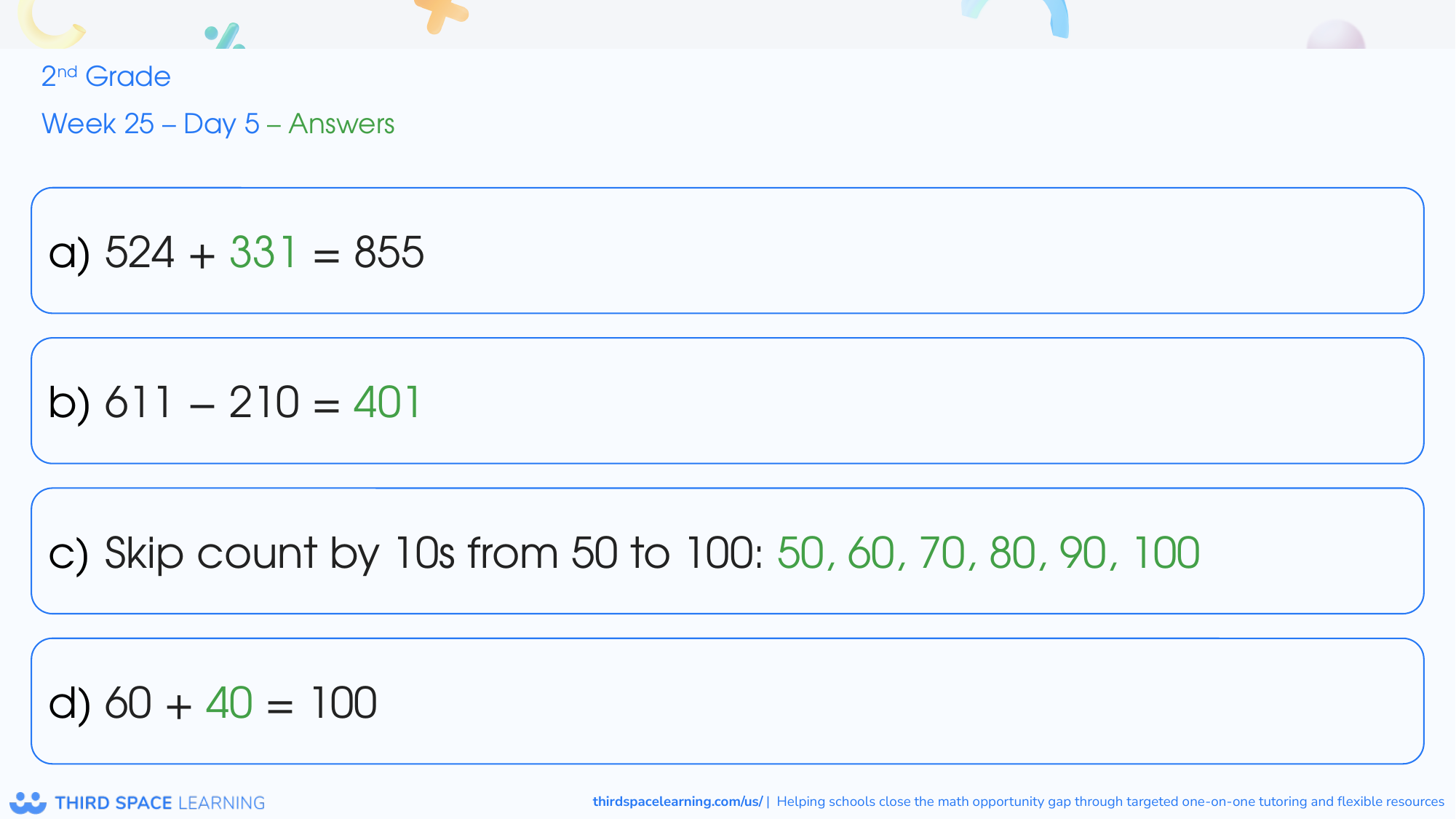

2nd Grade
Week 25 – Day 5 – Answers
524 + 331 = 855
611 − 210 = 401
Skip count by 10s from 50 to 100: 50, 60, 70, 80, 90, 100
60 + 40 = 100